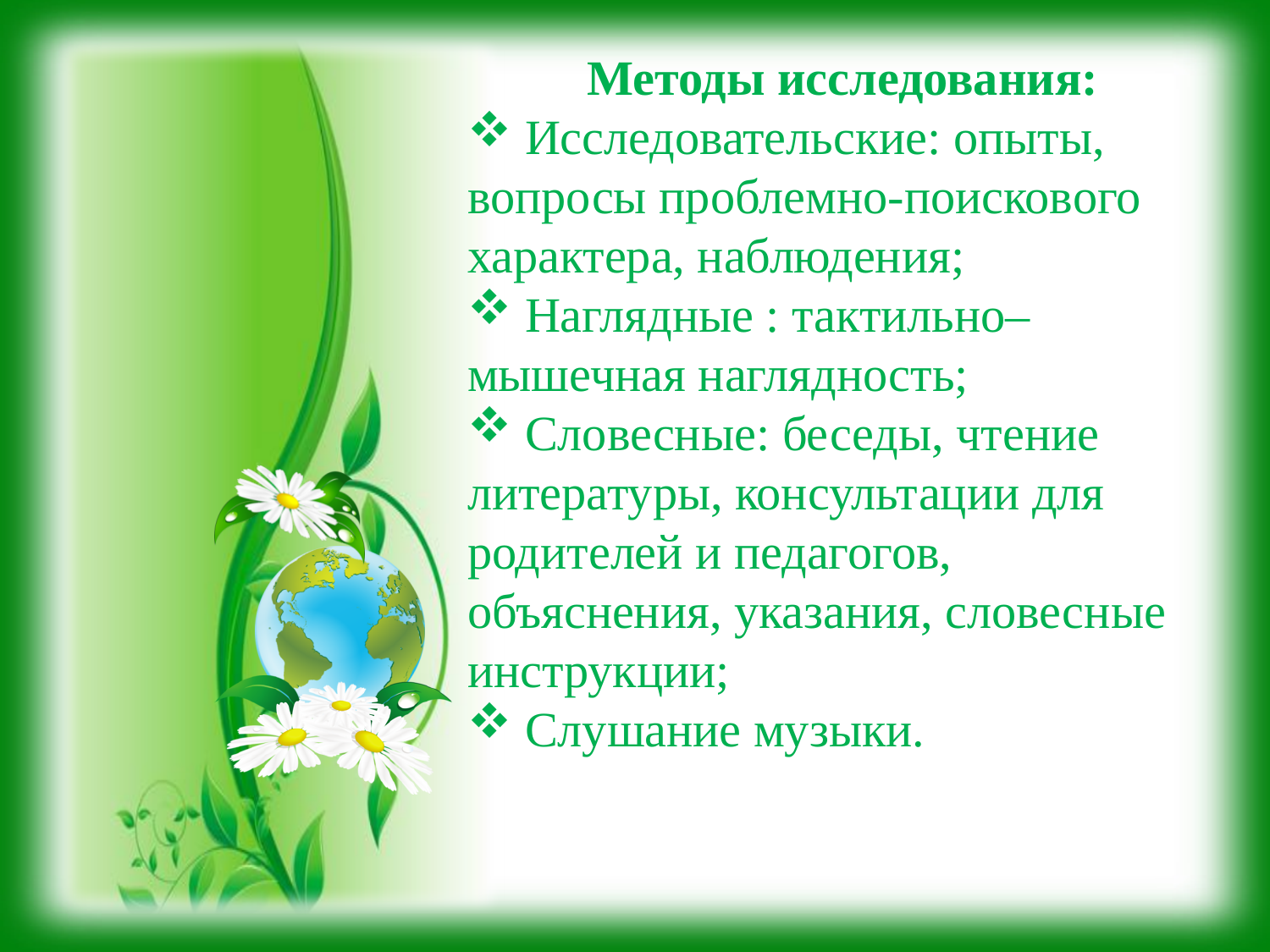

Методы исследования:
 Исследовательские: опыты, вопросы проблемно-поискового характера, наблюдения;
 Наглядные : тактильно–мышечная наглядность;
 Словесные: беседы, чтение литературы, консультации для родителей и педагогов, объяснения, указания, словесные инструкции;
 Слушание музыки.